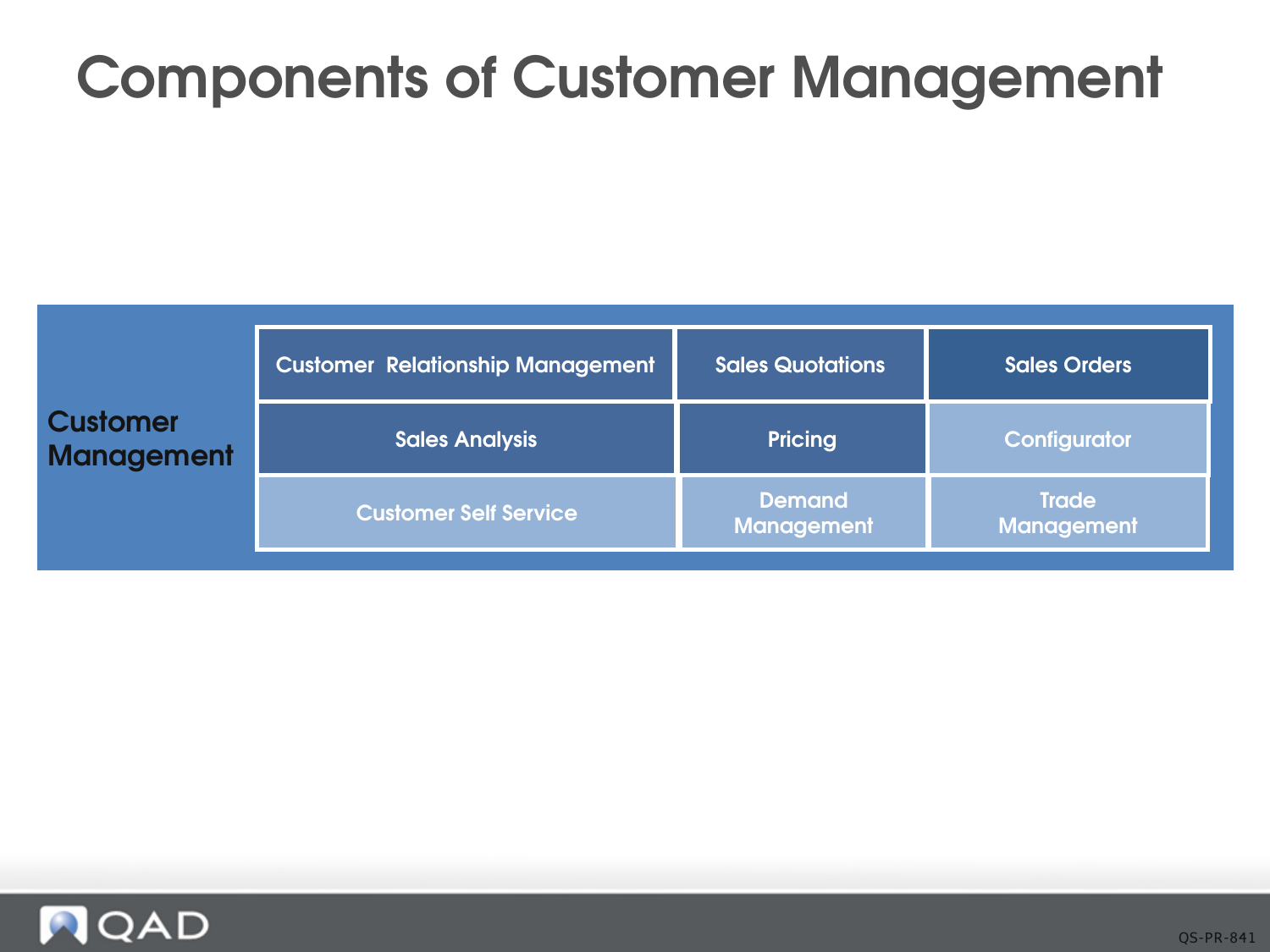

# Components of Customer Management
Customer
Management
Customer  Relationship Management
Sales Quotations
Sales Orders
Sales Analysis
Pricing
Configurator
Customer Self Service
Demand Management
Trade
Management
QS-PR-841